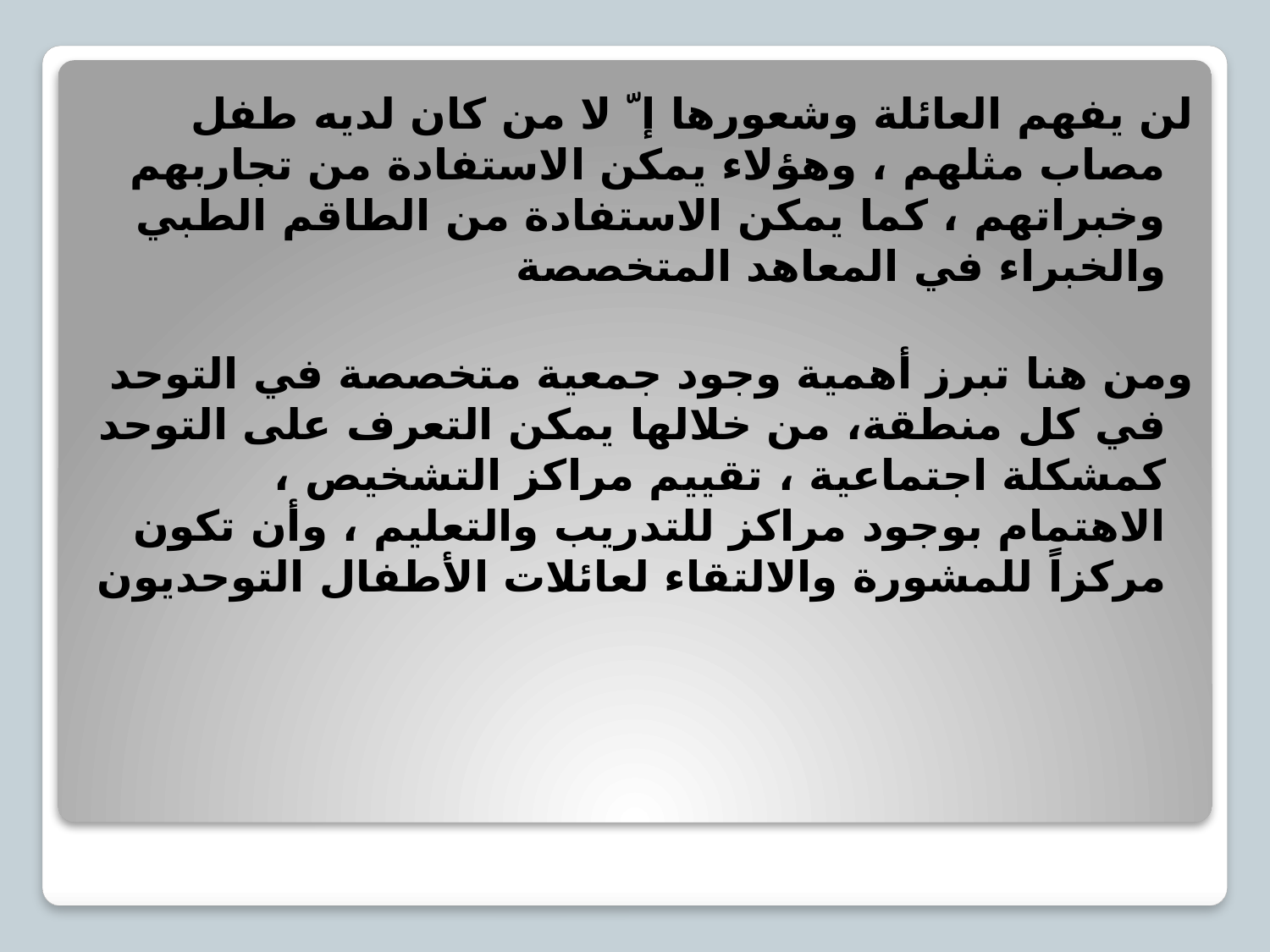

لن يفهم العائلة وشعورها إ ّ لا من كان لديه طفل مصاب مثلهم ، وهؤلاء يمكن الاستفادة من تجاربهم وخبراتهم ، كما يمكن الاستفادة من الطاقم الطبي والخبراء في المعاهد المتخصصة

ومن هنا تبرز أهمية وجود جمعية متخصصة في التوحد في كل منطقة، من خلالها يمكن التعرف على التوحد كمشكلة اجتماعية ، تقييم مراكز التشخيص ، الاهتمام بوجود مراكز للتدريب والتعليم ، وأن تكون مركزاً للمشورة والالتقاء لعائلات الأطفال التوحديون
#